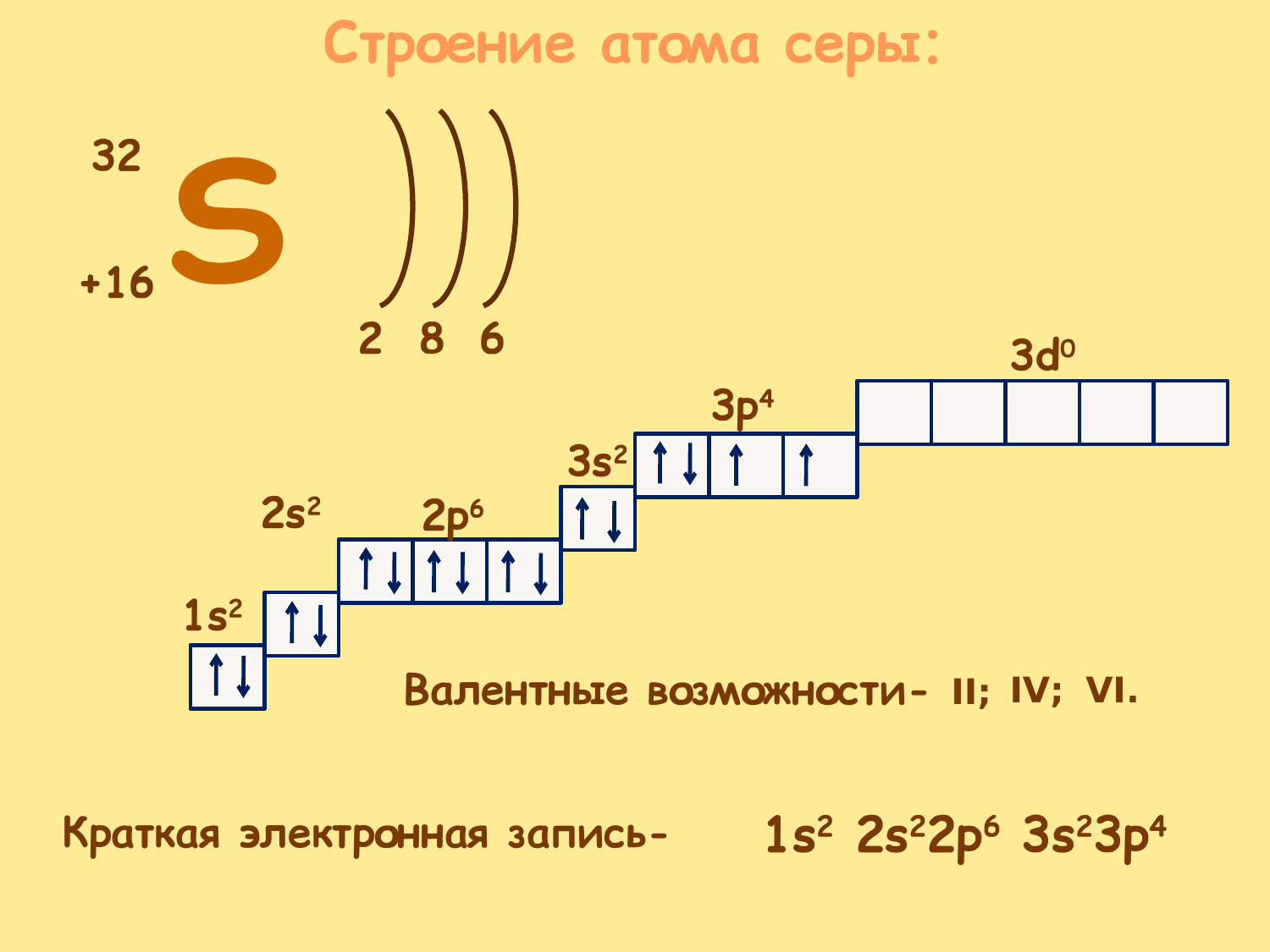

Строение атома серы:
S

32

+16

2
8
6
3d0
3p4

3s2

2p6

2s2

1s2

Валентные возможности- II;

VI.
IV;
1s2 2s22p6 3s23p4
Краткая электронная запись-